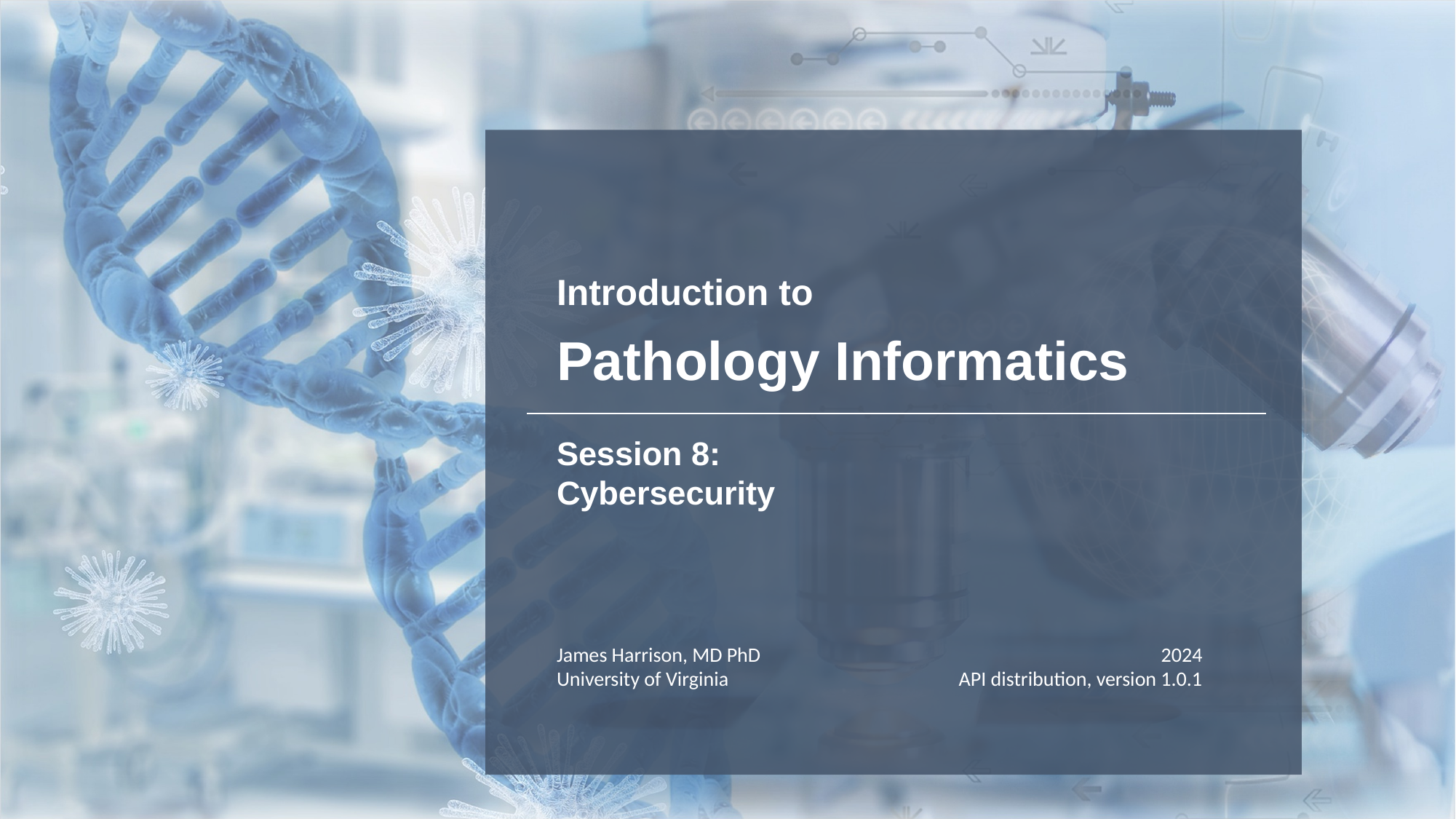

# Introduction to Pathology Informatics
Session 8:
Cybersecurity
James Harrison, MD PhD
University of Virginia
2024
API distribution, version 1.0.1